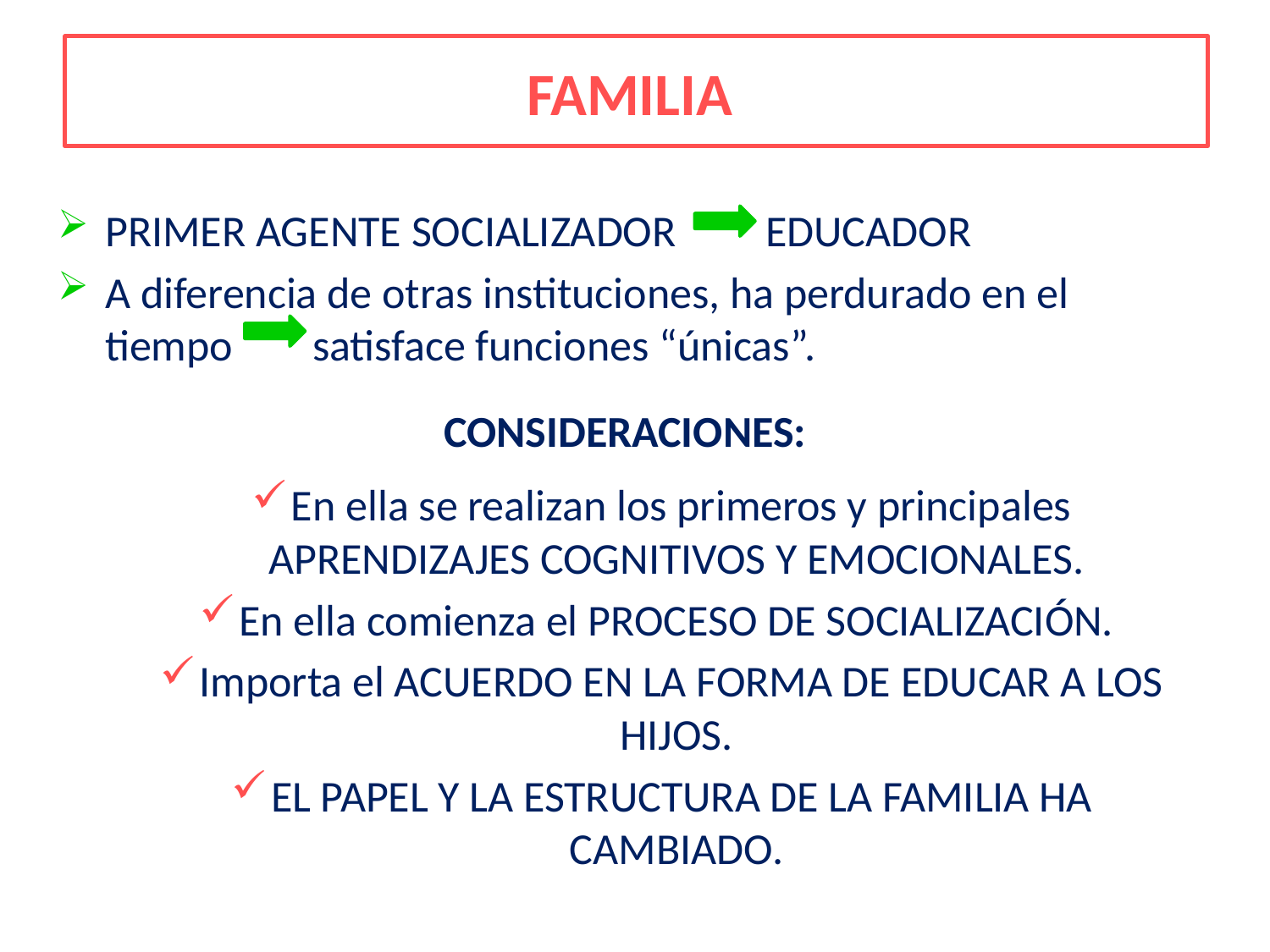

# FAMILIA
PRIMER AGENTE SOCIALIZADOR         EDUCADOR
A diferencia de otras instituciones, ha perdurado en el tiempo        satisface funciones “únicas”.

CONSIDERACIONES:

En ella se realizan los primeros y principales APRENDIZAJES COGNITIVOS Y EMOCIONALES.
En ella comienza el PROCESO DE SOCIALIZACIÓN.
Importa el ACUERDO EN LA FORMA DE EDUCAR A LOS HIJOS.
EL PAPEL Y LA ESTRUCTURA DE LA FAMILIA HA CAMBIADO.